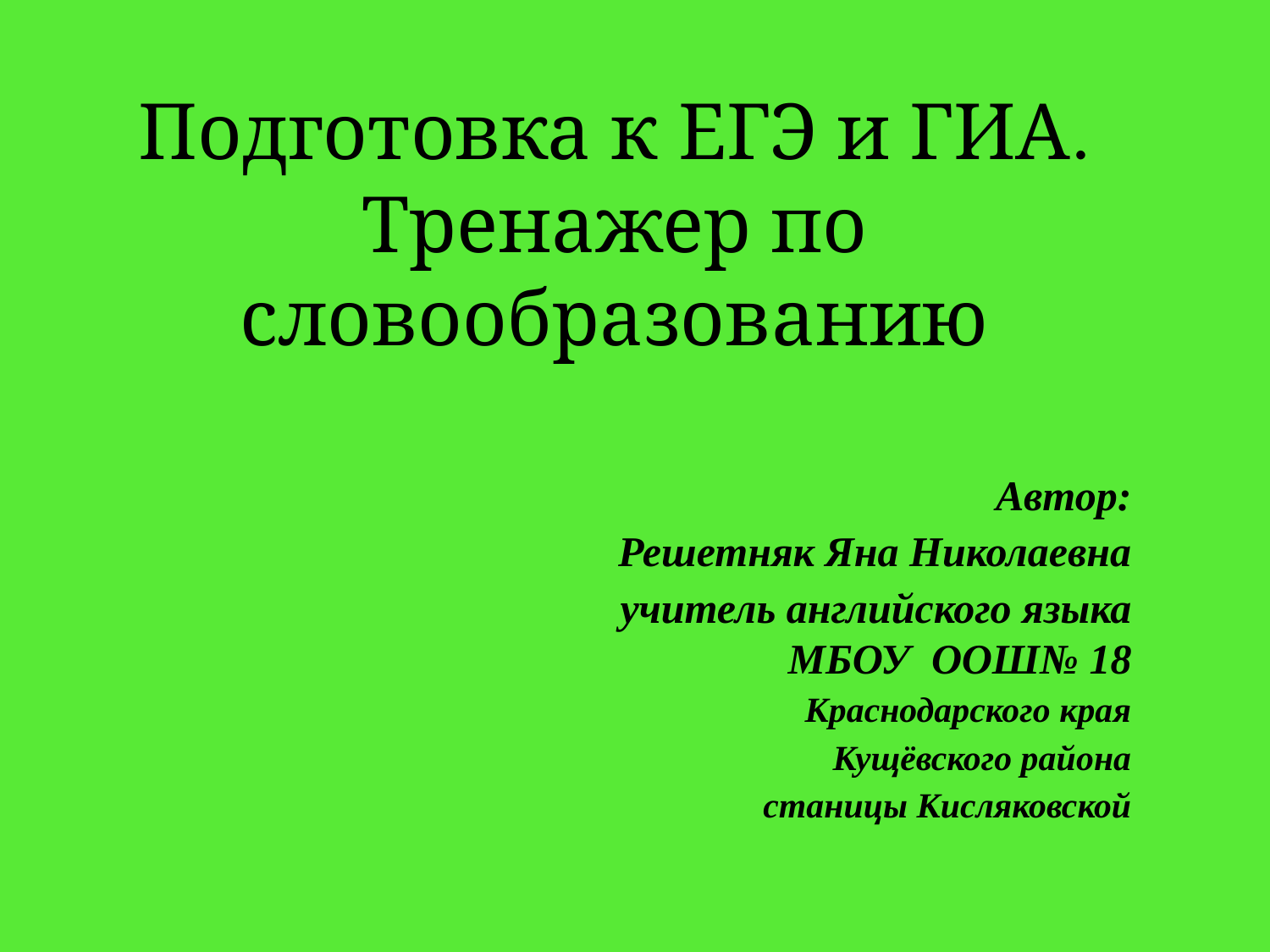

Подготовка к ЕГЭ и ГИА. Тренажер по словообразованию

Автор:
Решетняк Яна Николаевна
учитель английского языка МБОУ  ООШ№ 18
Краснодарского края
Кущёвского района
станицы Кисляковской